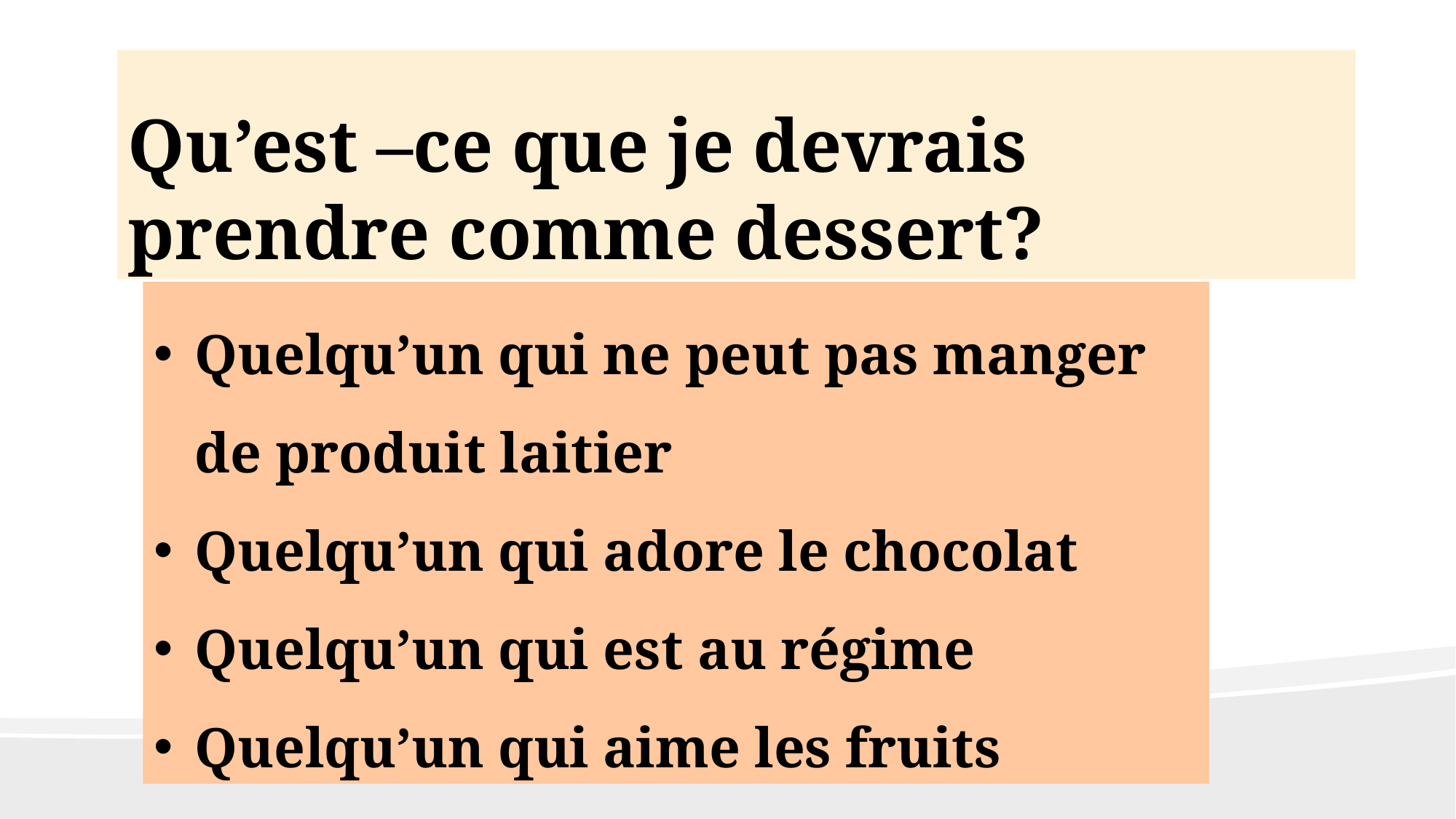

Qu’est –ce que je devrais prendre comme dessert?
Quelqu’un qui ne peut pas manger de produit laitier
Quelqu’un qui adore le chocolat
Quelqu’un qui est au régime
Quelqu’un qui aime les fruits